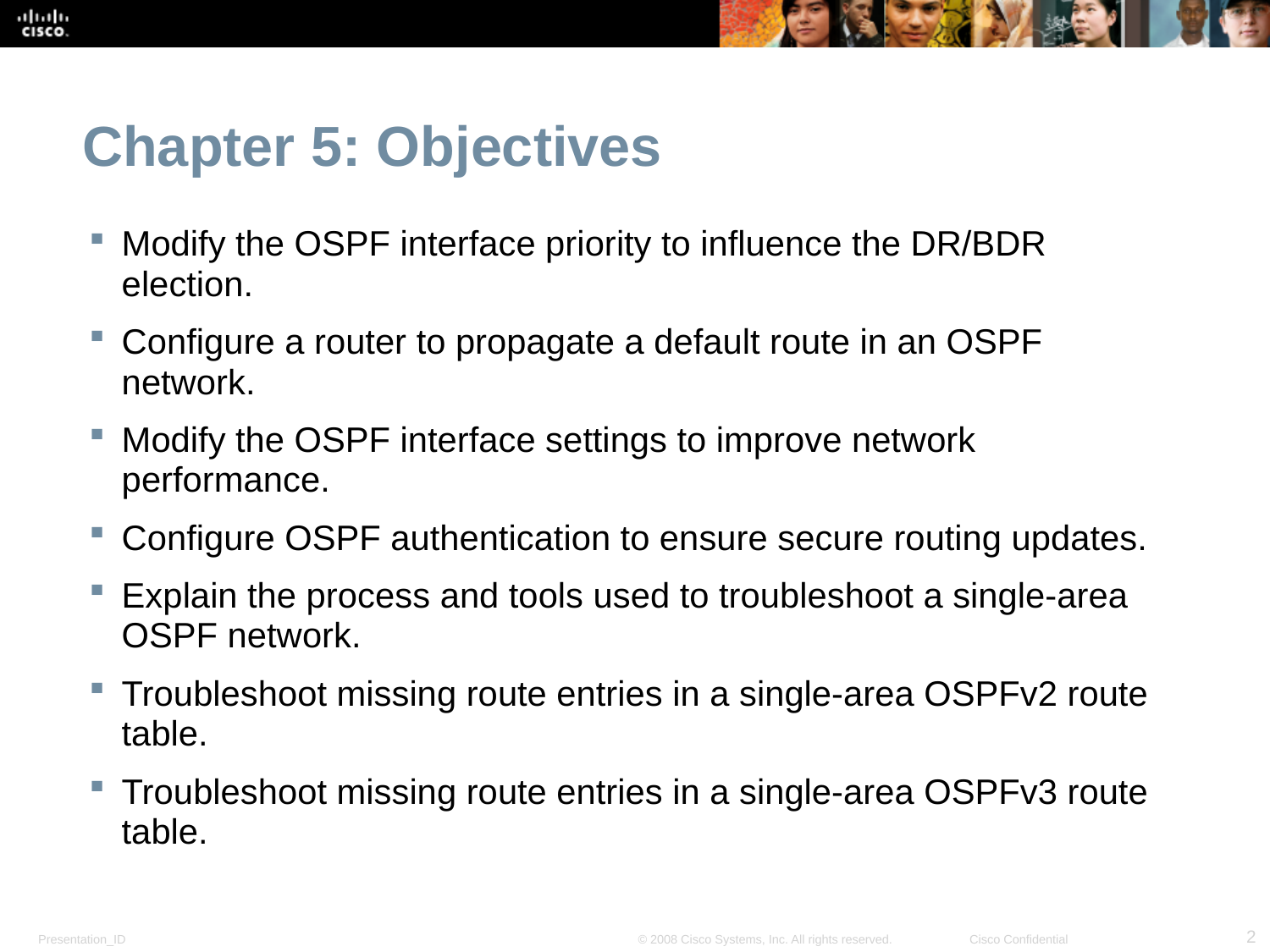

Chapter 5: Objectives
Modify the OSPF interface priority to influence the DR/BDR election.
Configure a router to propagate a default route in an OSPF network.
Modify the OSPF interface settings to improve network performance.
Configure OSPF authentication to ensure secure routing updates.
Explain the process and tools used to troubleshoot a single-area OSPF network.
Troubleshoot missing route entries in a single-area OSPFv2 route table.
Troubleshoot missing route entries in a single-area OSPFv3 route table.